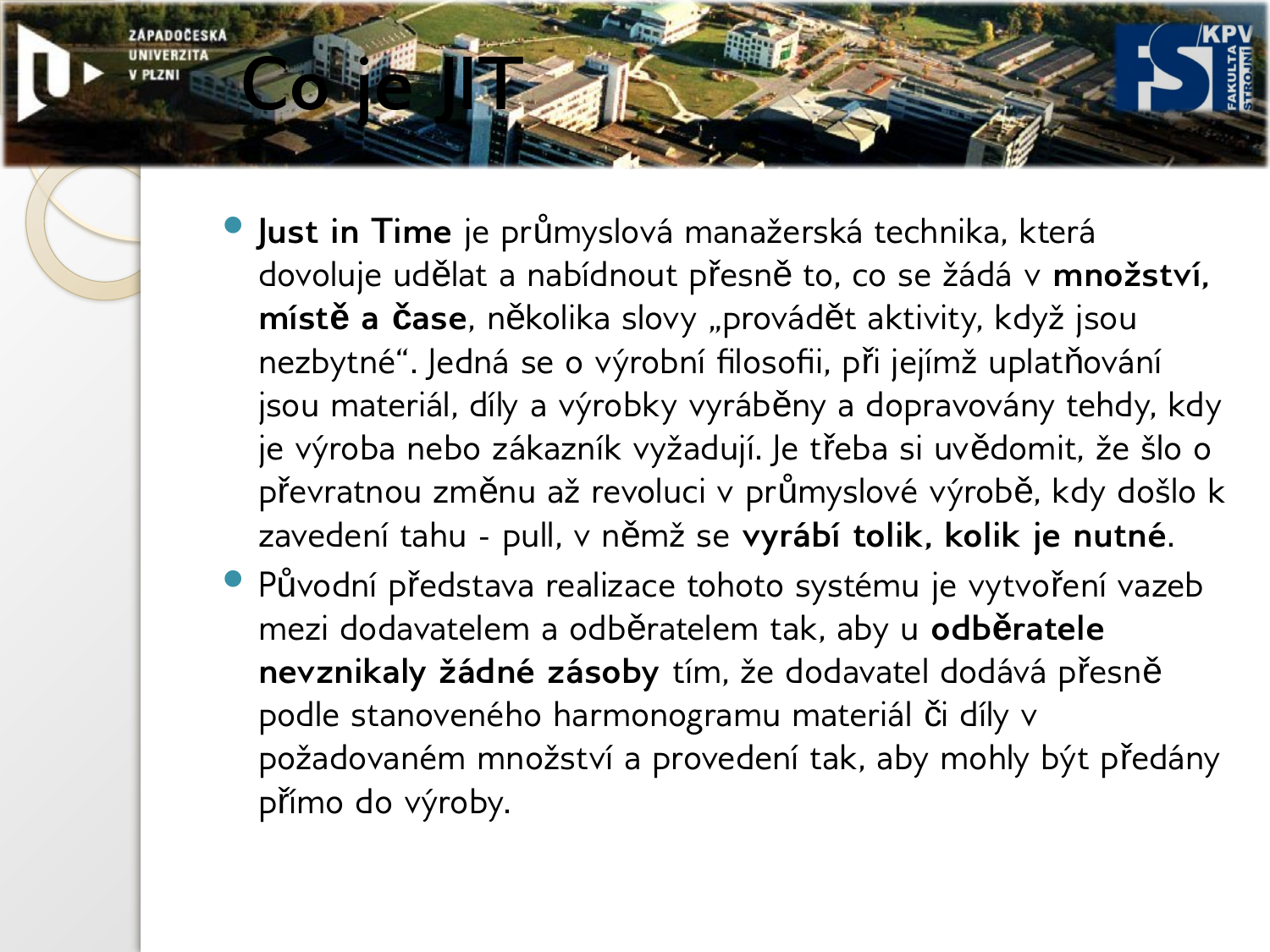

# Co je JIT
Just in Time je průmyslová manažerská technika, která dovoluje udělat a nabídnout přesně to, co se žádá v množství, místě a čase, několika slovy „provádět aktivity, když jsou nezbytné“. Jedná se o výrobní filosofii, při jejímž uplatňování jsou materiál, díly a výrobky vyráběny a dopravovány tehdy, kdy je výroba nebo zákazník vyžadují. Je třeba si uvědomit, že šlo o převratnou změnu až revoluci v průmyslové výrobě, kdy došlo k zavedení tahu - pull, v němž se vyrábí tolik, kolik je nutné.
Původní představa realizace tohoto systému je vytvoření vazeb mezi dodavatelem a odběratelem tak, aby u odběratele nevznikaly žádné zásoby tím, že dodavatel dodává přesně podle stanoveného harmonogramu materiál či díly v požadovaném množství a provedení tak, aby mohly být předány přímo do výroby.